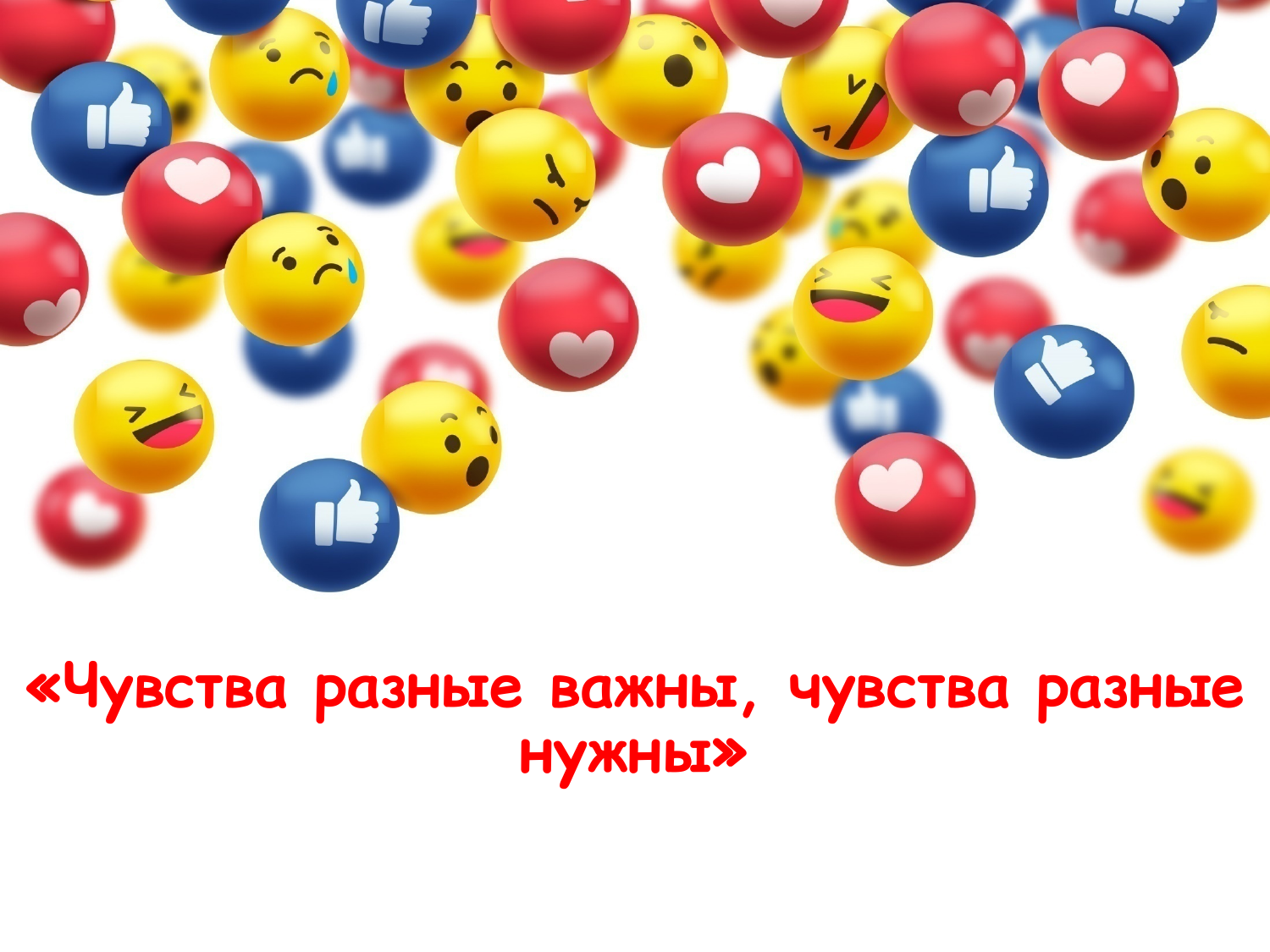

# «Чувства разные важны, чувства разные нужны»